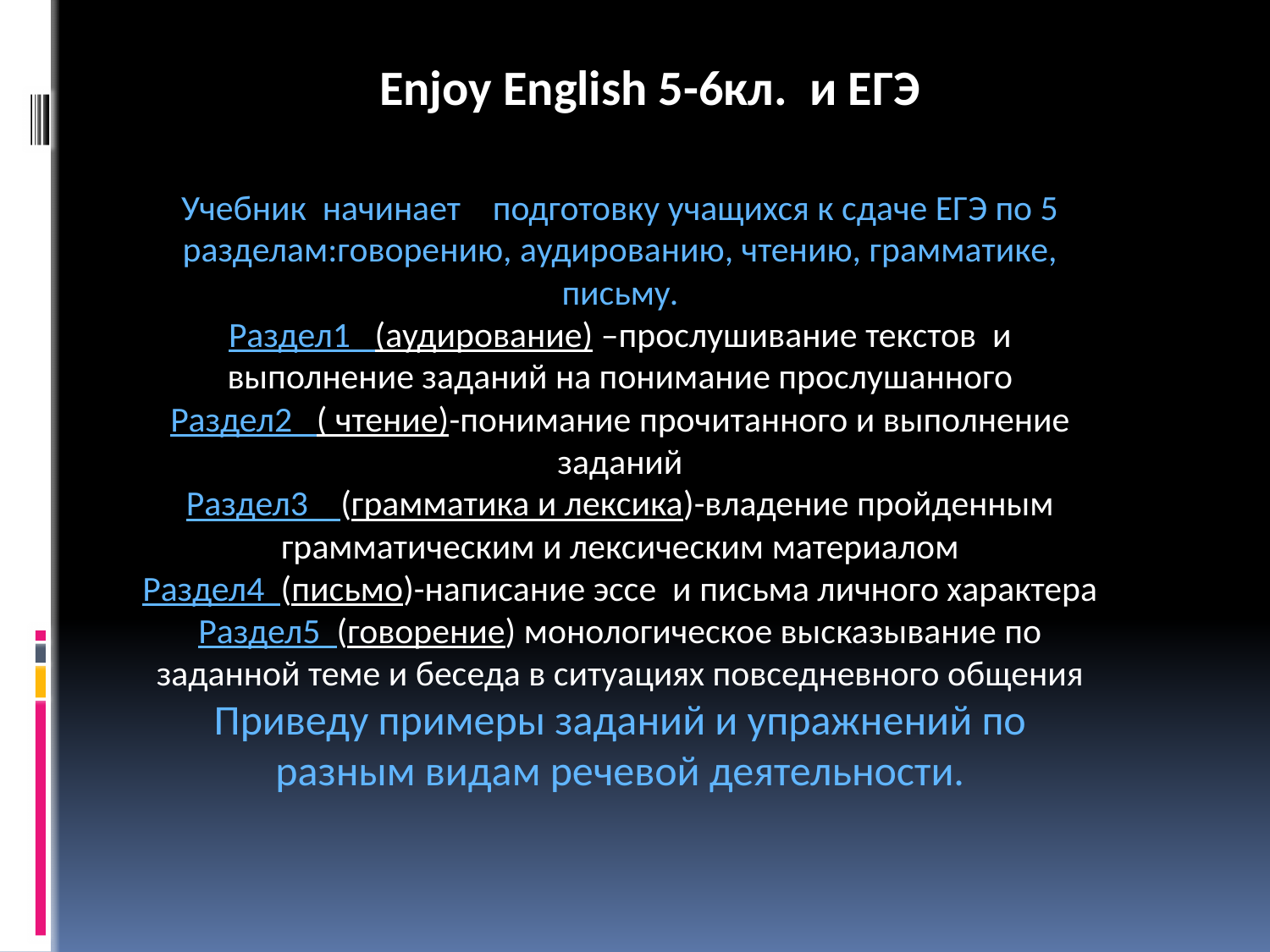

Enjoy English 5-6кл.  и ЕГЭ
Учебник  начинает    подготовку учащихся к сдаче ЕГЭ по 5 разделам:говорению, аудированию, чтению, грамматике, письму.
Раздел1   (аудирование) –прослушивание текстов  и выполнение заданий на понимание прослушанного
Раздел2   ( чтение)-понимание прочитанного и выполнение заданий
Раздел3    (грамматика и лексика)-владение пройденным грамматическим и лексическим материалом
Раздел4  (письмо)-написание эссе  и письма личного характера
Раздел5  (говорение) монологическое высказывание по заданной теме и беседа в ситуациях повседневного общения
Приведу примеры заданий и упражнений по разным видам речевой деятельности.